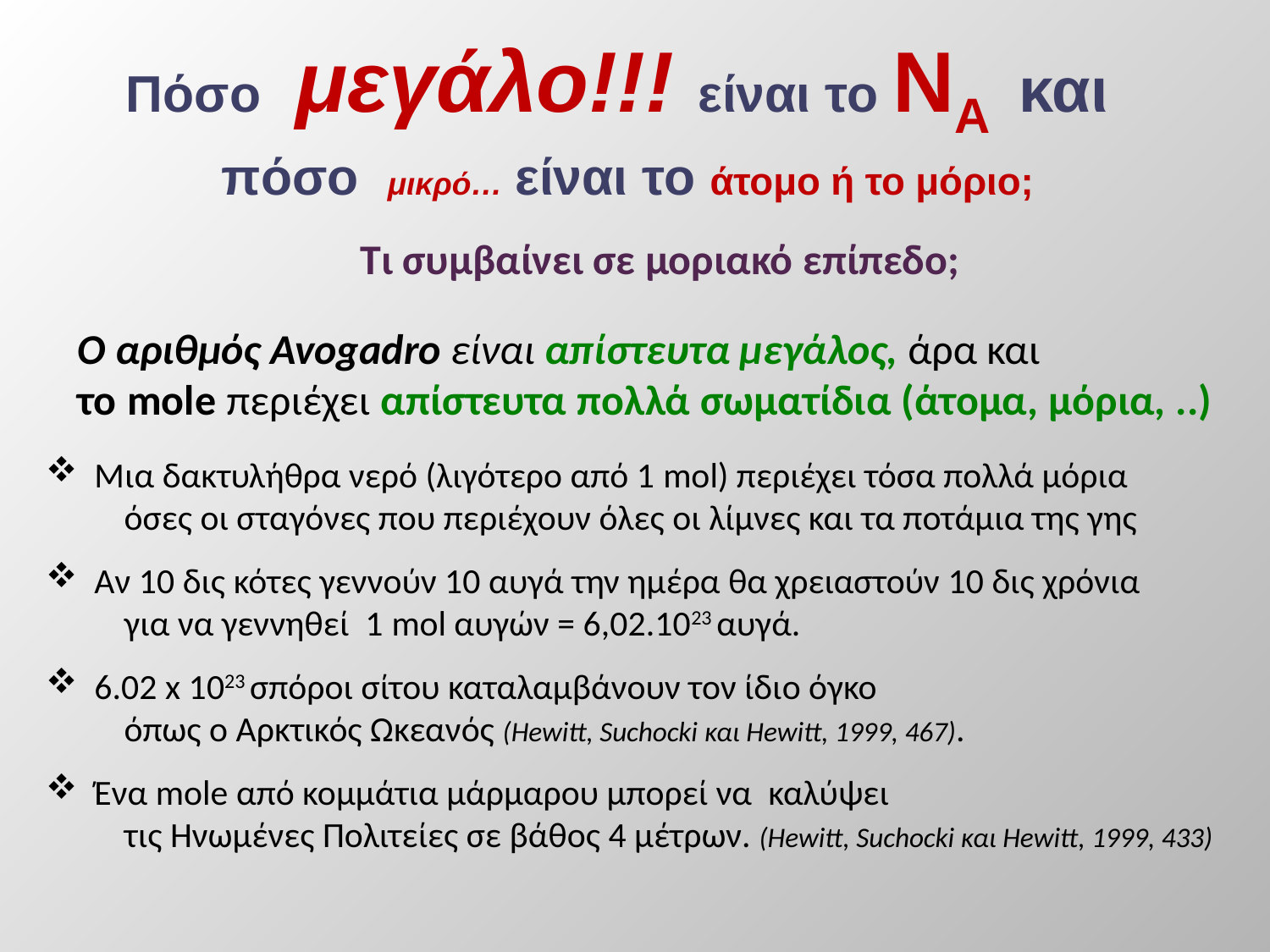

# Πόσο  μεγάλο!!! είναι το ΝΑ και πόσο  μικρό… είναι το άτομο ή το μόριο;
Τι συμβαίνει σε μοριακό επίπεδο;
Ο αριθμός Avogadro είναι απίστευτα μεγάλος, άρα και
το mole περιέχει απίστευτα πολλά σωματίδια (άτομα, μόρια, ..)
  Μια δακτυλήθρα νερό (λιγότερο από 1 mol) περιέχει τόσα πολλά μόρια
      όσες οι σταγόνες που περιέχουν όλες οι λίμνες και τα ποτάμια της γης

  Αν 10 δις κότες γεννούν 10 αυγά την ημέρα θα χρειαστούν 10 δις χρόνια
      για να γεννηθεί  1 mol αυγών = 6,02.1023 αυγά.

  6.02 x 1023 σπόροι σίτου καταλαμβάνουν τον ίδιο όγκο
      όπως ο Αρκτικός Ωκεανός (Hewitt, Suchocki και Hewitt, 1999, 467).

  Ένα mole από κομμάτια μάρμαρου μπορεί να  καλύψει
      τις Ηνωμένες Πολιτείες σε βάθος 4 μέτρων. (Hewitt, Suchocki και Hewitt, 1999, 433)